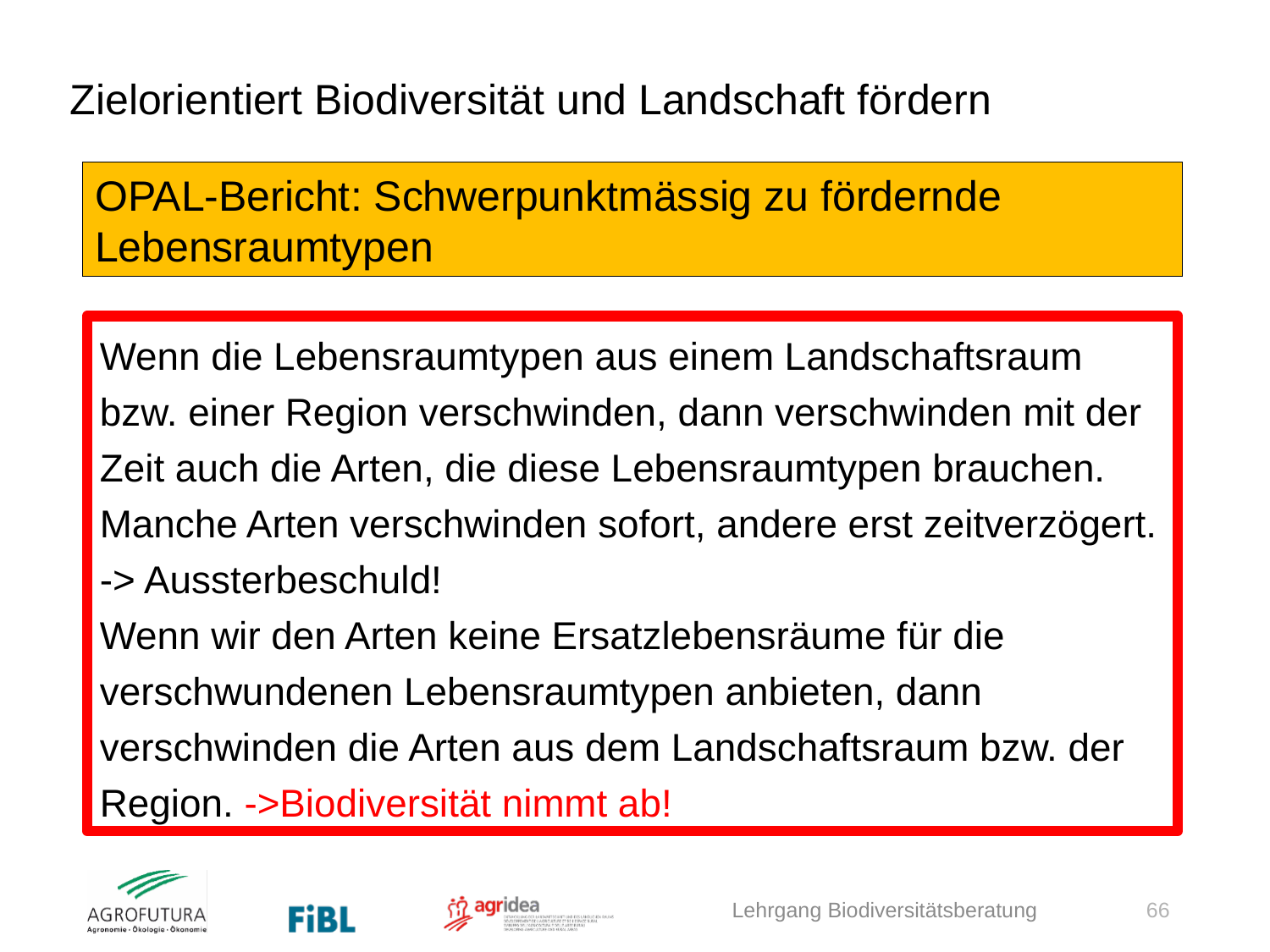

Zielorientiert Biodiversität und Landschaft fördern
OPAL-Bericht: Schwerpunktmässig zu fördernde Lebensraumtypen
Wenn die Lebensraumtypen aus einem Landschaftsraum bzw. einer Region verschwinden, dann verschwinden mit der Zeit auch die Arten, die diese Lebensraumtypen brauchen. Manche Arten verschwinden sofort, andere erst zeitverzögert.
-> Aussterbeschuld!
Wenn wir den Arten keine Ersatzlebensräume für die verschwundenen Lebensraumtypen anbieten, dann verschwinden die Arten aus dem Landschaftsraum bzw. der Region. ->Biodiversität nimmt ab!
Lehrgang Biodiversitätsberatung
66